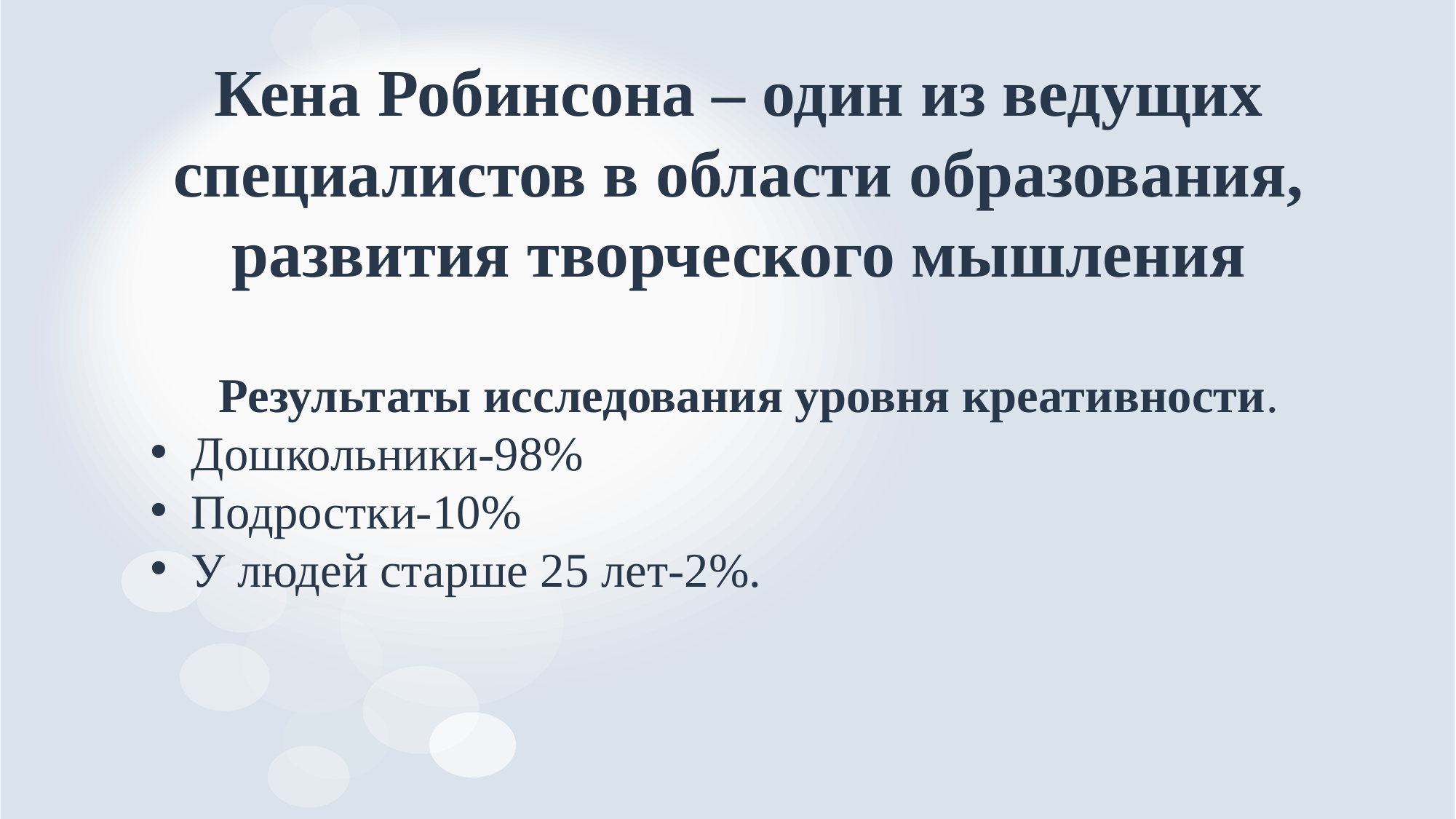

# Кена Робинсона – один из ведущих специалистов в области образования, развития творческого мышления
Результаты исследования уровня креативности.
Дошкольники-98%
Подростки-10%
У людей старше 25 лет-2%.